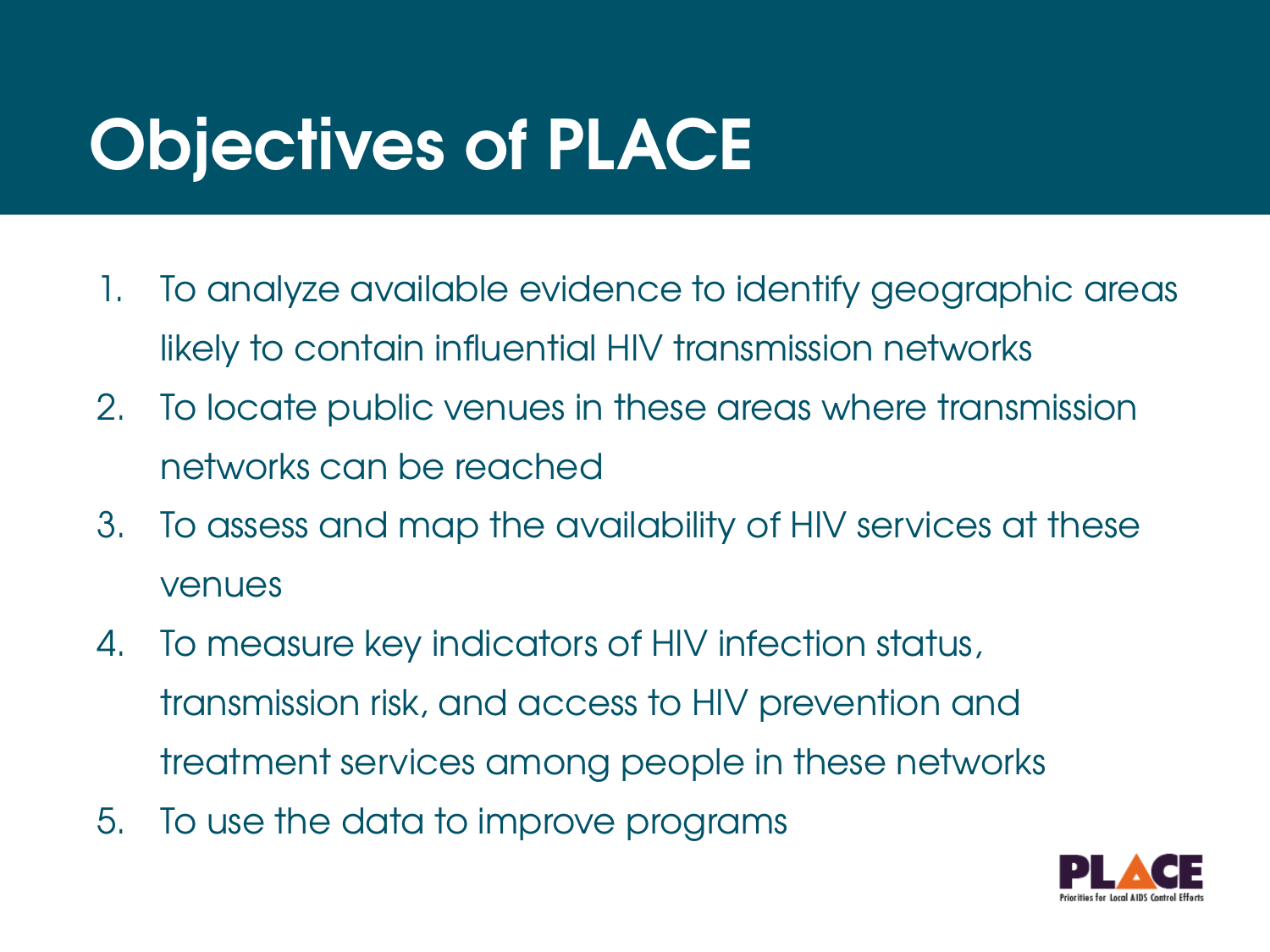

# Objectives of PLACE
To analyze available evidence to identify geographic areas likely to contain influential HIV transmission networks
To locate public venues in these areas where transmission networks can be reached
To assess and map the availability of HIV services at these venues
To measure key indicators of HIV infection status, transmission risk, and access to HIV prevention and treatment services among people in these networks
To use the data to improve programs